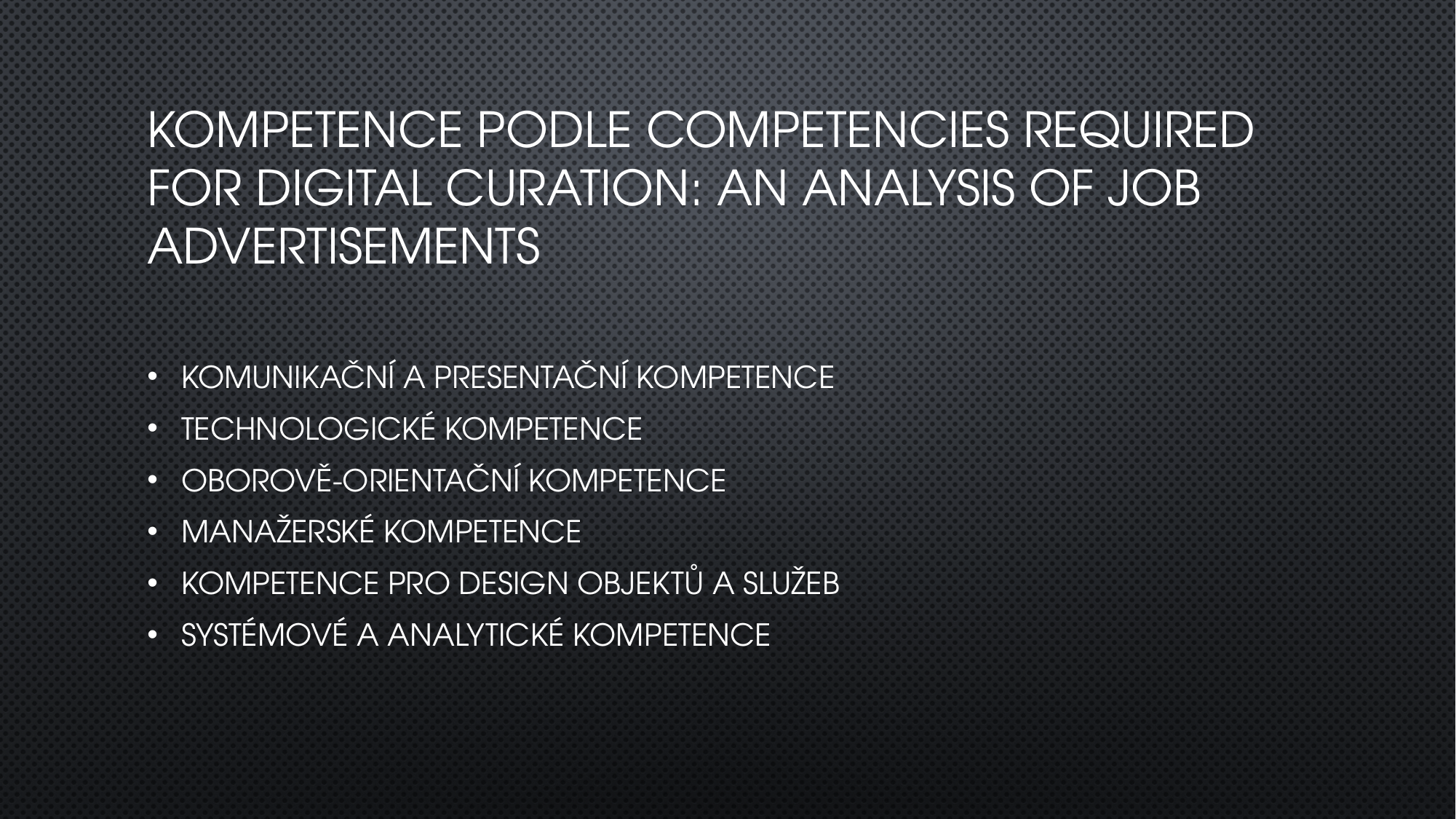

# Kompetence podle Competencies Required for Digital Curation: An Analysis of Job Advertisements
Komunikační a presentační kompetence
Technologické kompetence
Oborově-orientační kompetence
Manažerské kompetence
Kompetence pro design objektů a služeb
Systémové a analytické kompetence